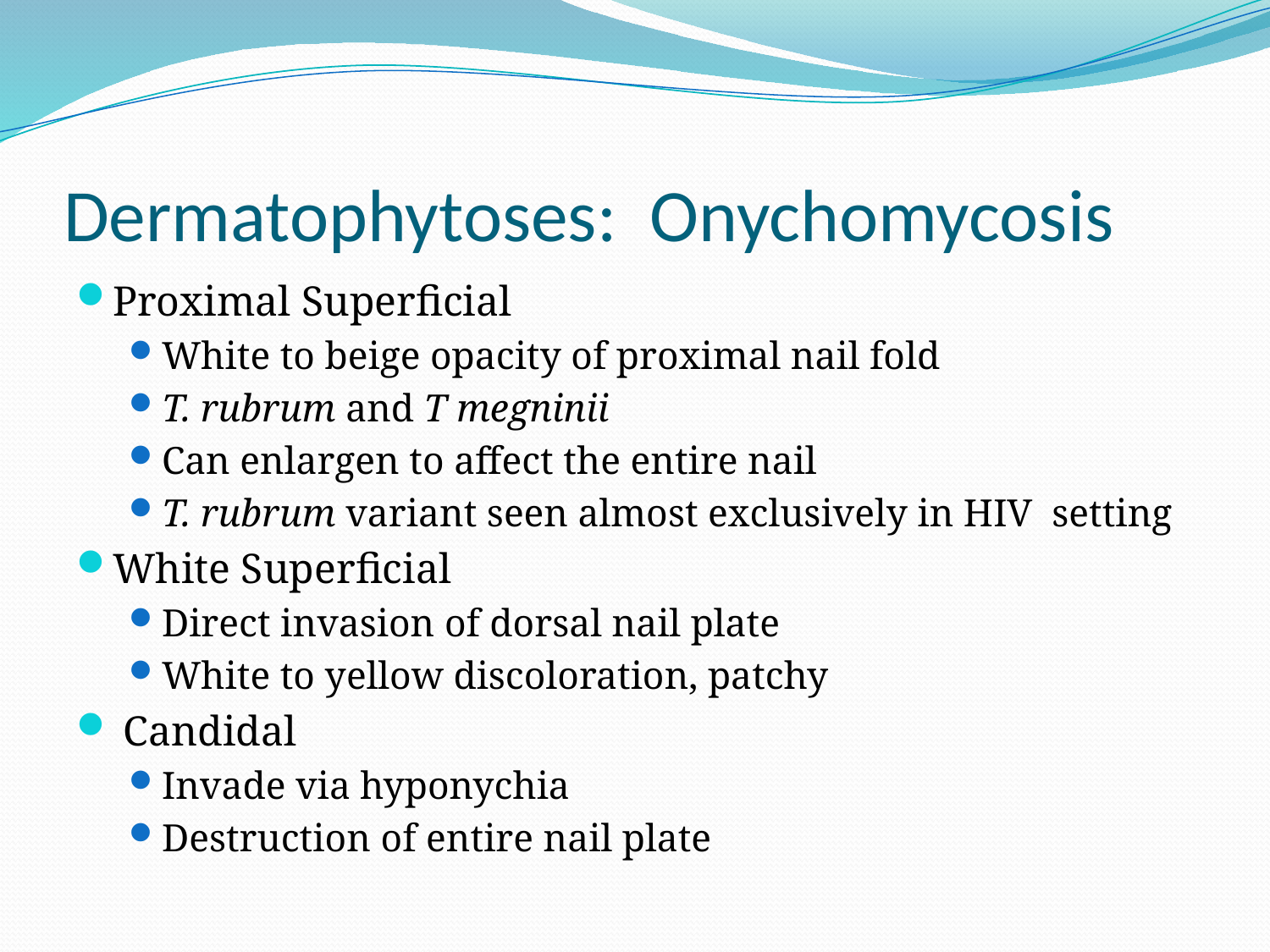

# Dermatophytoses:  Onychomycosis
Proximal Superficial
White to beige opacity of proximal nail fold
T. rubrum and T megninii
Can enlargen to affect the entire nail
T. rubrum variant seen almost exclusively in HIV  setting
White Superficial
Direct invasion of dorsal nail plate
White to yellow discoloration, patchy
 Candidal
Invade via hyponychia
Destruction of entire nail plate